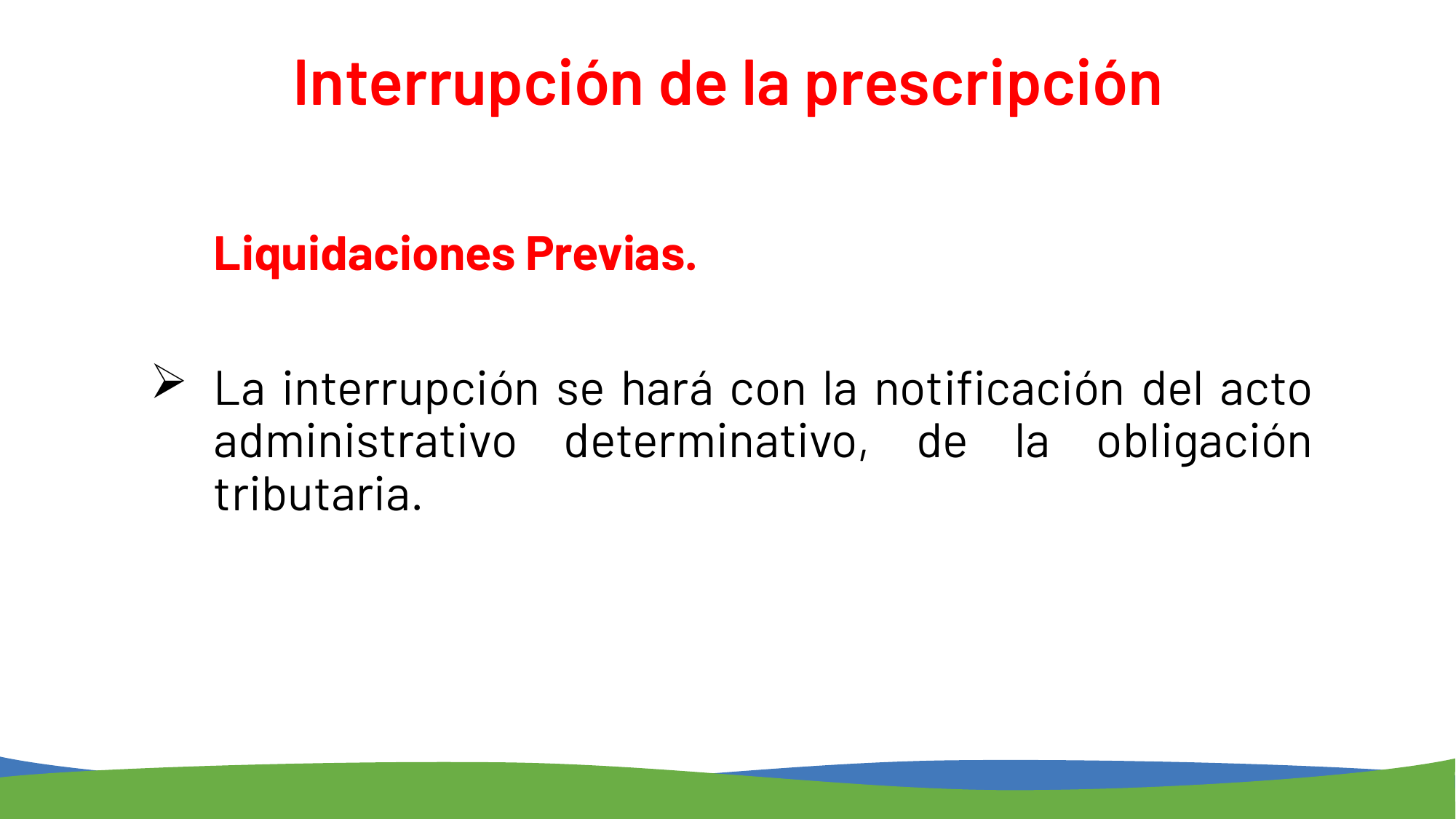

# Interrupción de la prescripción

	Liquidaciones Previas.

La interrupción se hará con la notificación del acto administrativo determinativo, de la obligación tributaria.